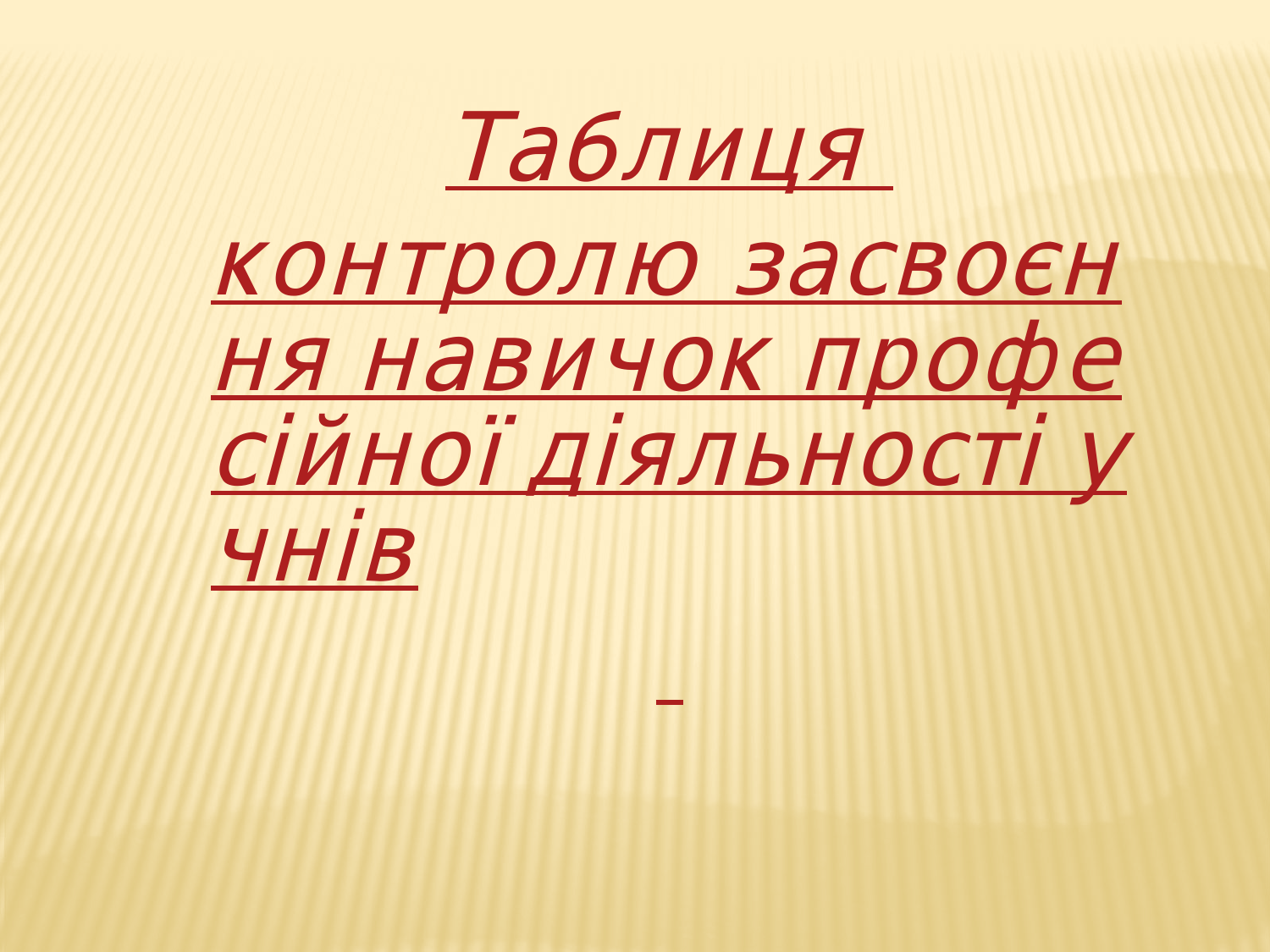

Таблиця
контролю засвоєння навичок професійної діяльності учнів